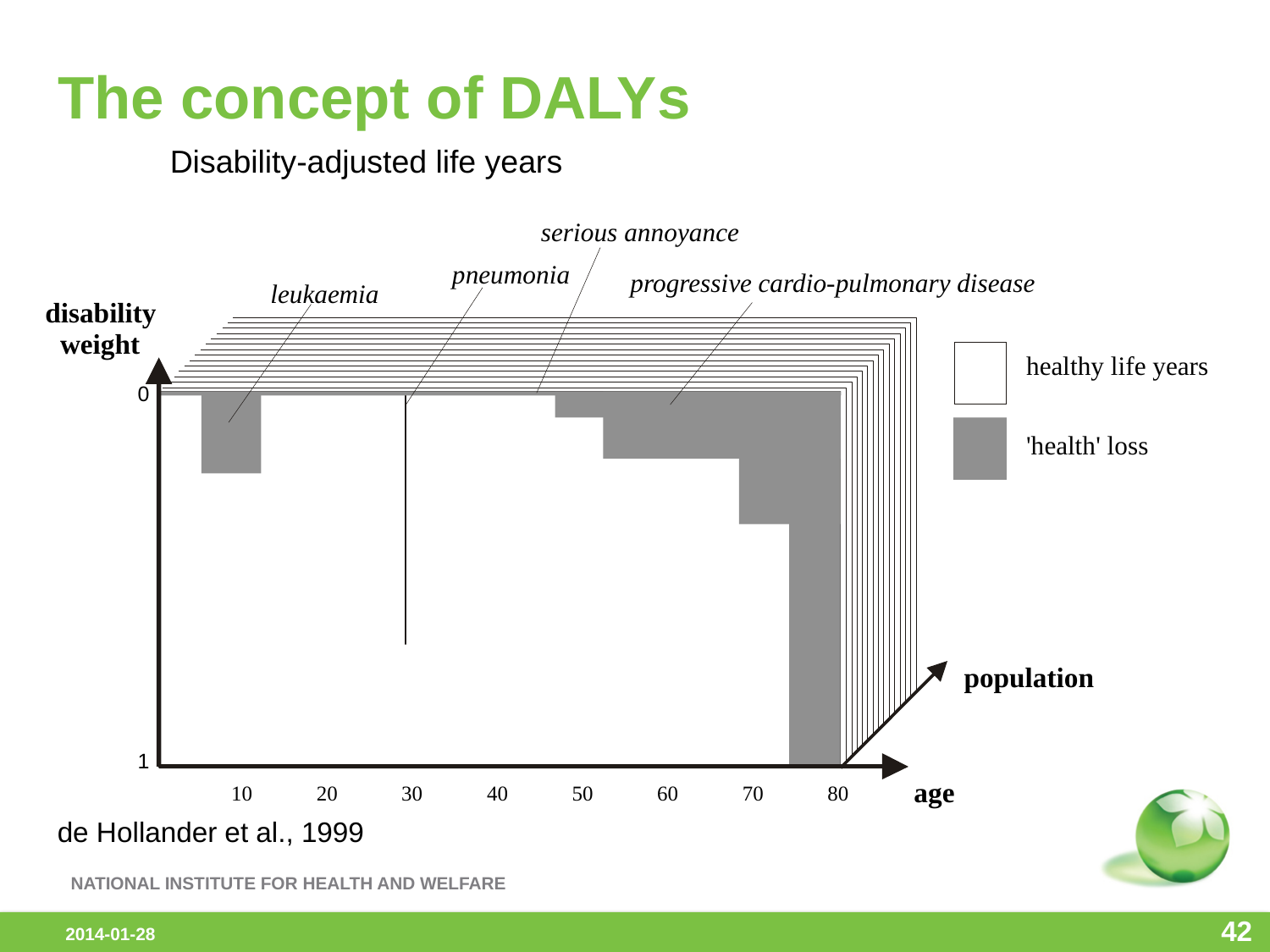

# The concept of DALYs
Disability-adjusted life years
serious annoyance

pneumonia
progressive cardio-pulmonary disease
leukaemia

disability

weight

healthy life years

0

'health' loss
population

1

age
10
20
30
40
50
60
70
80
de Hollander et al., 1999
42
2014-01-28